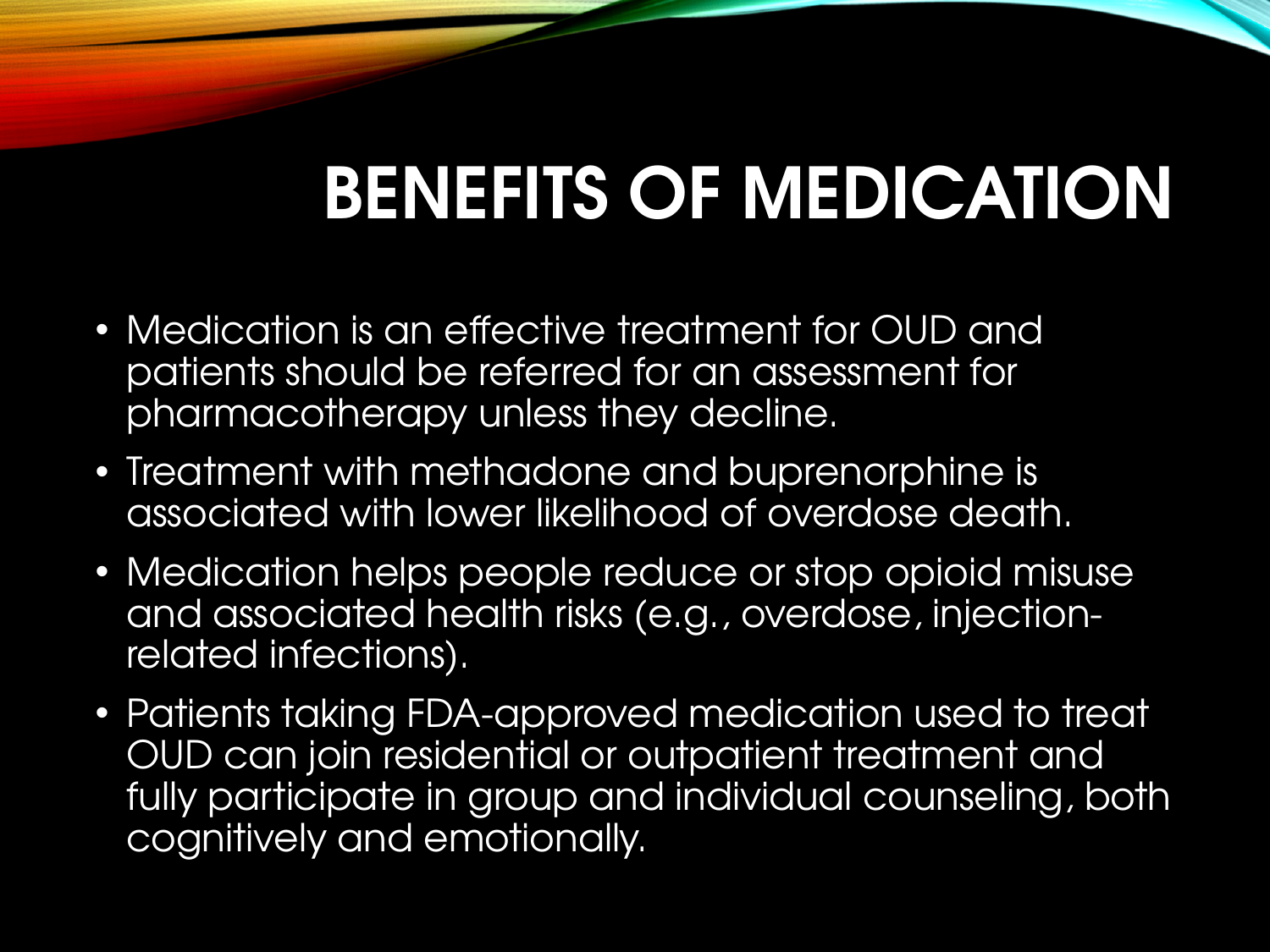

# Benefits of Medication
Medication is an effective treatment for OUD and patients should be referred for an assessment for pharmacotherapy unless they decline.
Treatment with methadone and buprenorphine is associated with lower likelihood of overdose death.
Medication helps people reduce or stop opioid misuse and associated health risks (e.g., overdose, injection-related infections).
Patients taking FDA-approved medication used to treat OUD can join residential or outpatient treatment and fully participate in group and individual counseling, both cognitively and emotionally.